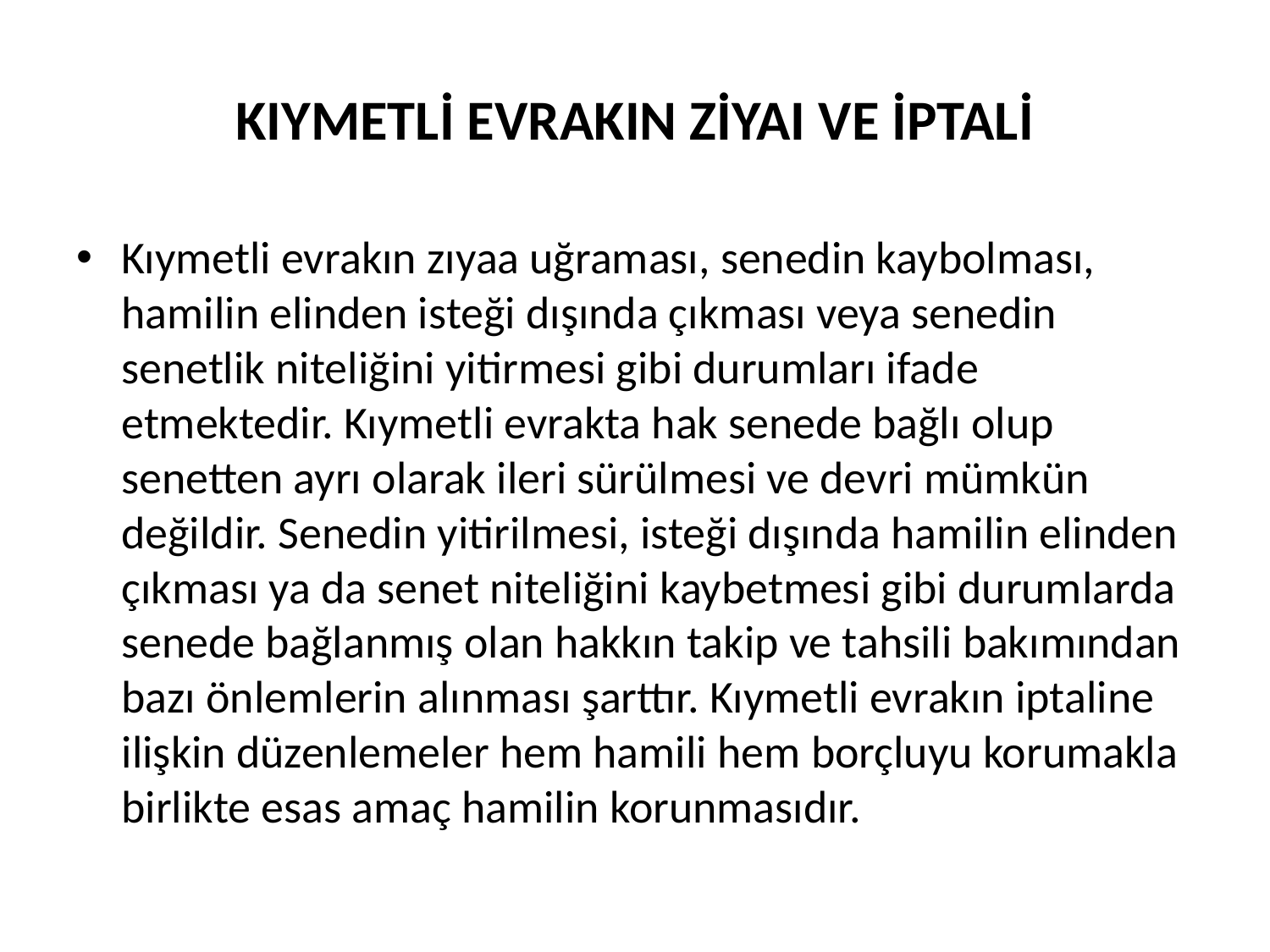

# KIYMETLİ EVRAKIN ZİYAI VE İPTALİ
Kıymetli evrakın zıyaa uğraması, senedin kaybolması, hamilin elinden isteği dışında çıkması veya senedin senetlik niteliğini yitirmesi gibi durumları ifade etmektedir. Kıymetli evrakta hak senede bağlı olup senetten ayrı olarak ileri sürülmesi ve devri mümkün değildir. Senedin yitirilmesi, isteği dışında hamilin elinden çıkması ya da senet niteliğini kaybetmesi gibi durumlarda senede bağlanmış olan hakkın takip ve tahsili bakımından bazı önlemlerin alınması şarttır. Kıymetli evrakın iptaline ilişkin düzenlemeler hem hamili hem borçluyu korumakla birlikte esas amaç hamilin korunmasıdır.